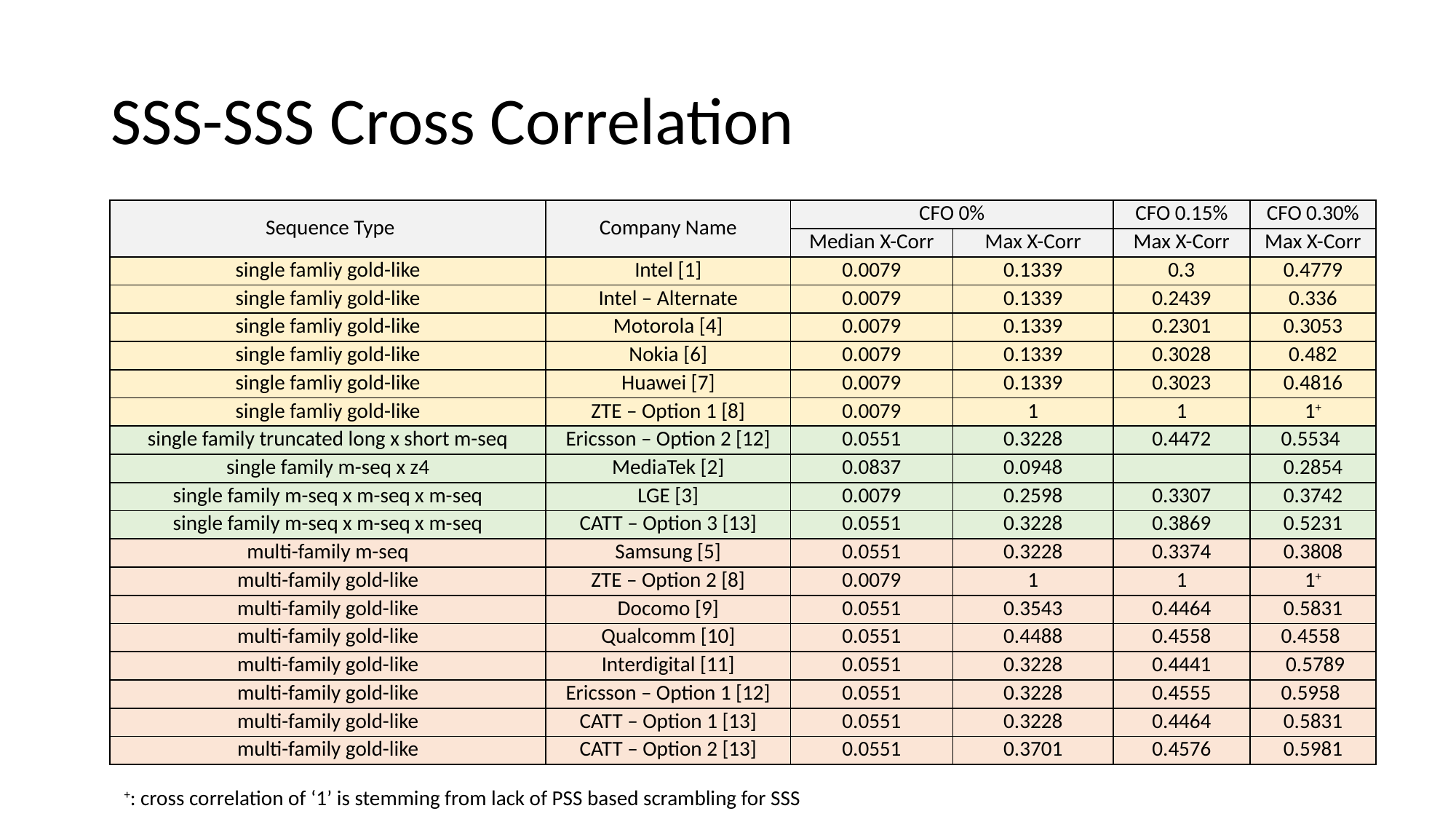

# SSS-SSS Cross Correlation
| Sequence Type | Company Name | CFO 0% |  | CFO 0.15% | CFO 0.30% |
| --- | --- | --- | --- | --- | --- |
|  |  | Median X-Corr | Max X-Corr | Max X-Corr | Max X-Corr |
| single famliy gold-like | Intel [1] | 0.0079 | 0.1339 | 0.3 | 0.4779 |
| single famliy gold-like | Intel – Alternate | 0.0079 | 0.1339 | 0.2439 | 0.336 |
| single famliy gold-like | Motorola [4] | 0.0079 | 0.1339 | 0.2301 | 0.3053 |
| single famliy gold-like | Nokia [6] | 0.0079 | 0.1339 | 0.3028 | 0.482 |
| single famliy gold-like | Huawei [7] | 0.0079 | 0.1339 | 0.3023 | 0.4816 |
| single famliy gold-like | ZTE – Option 1 [8] | 0.0079 | 1 | 1 | 1+ |
| single family truncated long x short m-seq | Ericsson – Option 2 [12] | 0.0551 | 0.3228 | 0.4472 | 0.5534 |
| single family m-seq x z4 | MediaTek [2] | 0.0837 | 0.0948 |  | 0.2854 |
| single family m-seq x m-seq x m-seq | LGE [3] | 0.0079 | 0.2598 | 0.3307 | 0.3742 |
| single family m-seq x m-seq x m-seq | CATT – Option 3 [13] | 0.0551 | 0.3228 | 0.3869 | 0.5231 |
| multi-family m-seq | Samsung [5] | 0.0551 | 0.3228 | 0.3374 | 0.3808 |
| multi-family gold-like | ZTE – Option 2 [8] | 0.0079 | 1 | 1 | 1+ |
| multi-family gold-like | Docomo [9] | 0.0551 | 0.3543 | 0.4464 | 0.5831 |
| multi-family gold-like | Qualcomm [10] | 0.0551 | 0.4488 | 0.4558 | 0.4558 |
| multi-family gold-like | Interdigital [11] | 0.0551 | 0.3228 | 0.4441 | 0.5789 |
| multi-family gold-like | Ericsson – Option 1 [12] | 0.0551 | 0.3228 | 0.4555 | 0.5958 |
| multi-family gold-like | CATT – Option 1 [13] | 0.0551 | 0.3228 | 0.4464 | 0.5831 |
| multi-family gold-like | CATT – Option 2 [13] | 0.0551 | 0.3701 | 0.4576 | 0.5981 |
+: cross correlation of ‘1’ is stemming from lack of PSS based scrambling for SSS